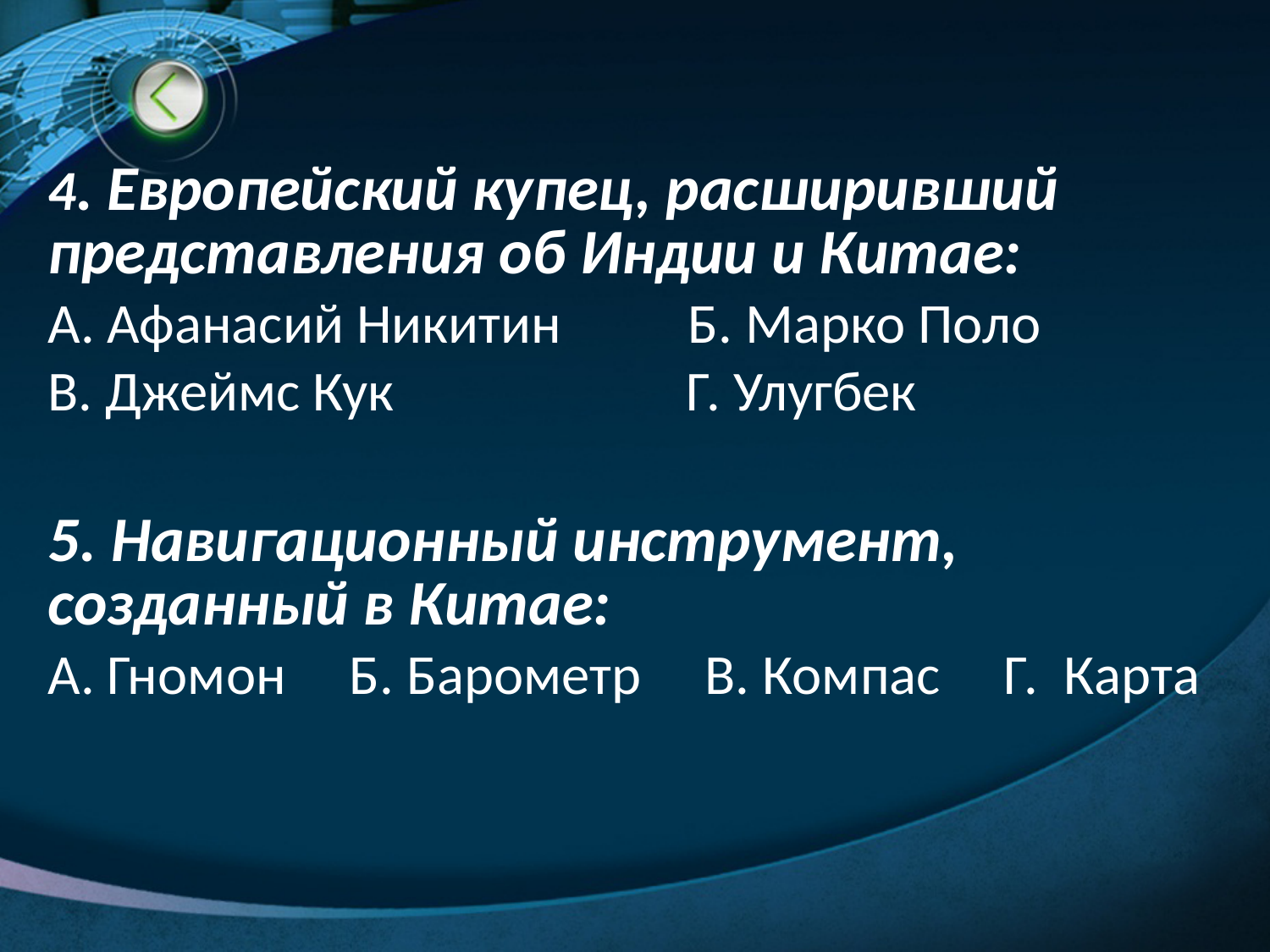

4. Европейский купец, расширивший представления об Индии и Китае:
А. Афанасий Никитин          Б. Марко Поло
В. Джеймс Кук                       Г. Улугбек

5. Навигационный инструмент, созданный в Китае:
А. Гномон     Б. Барометр     В. Компас     Г.  Карта